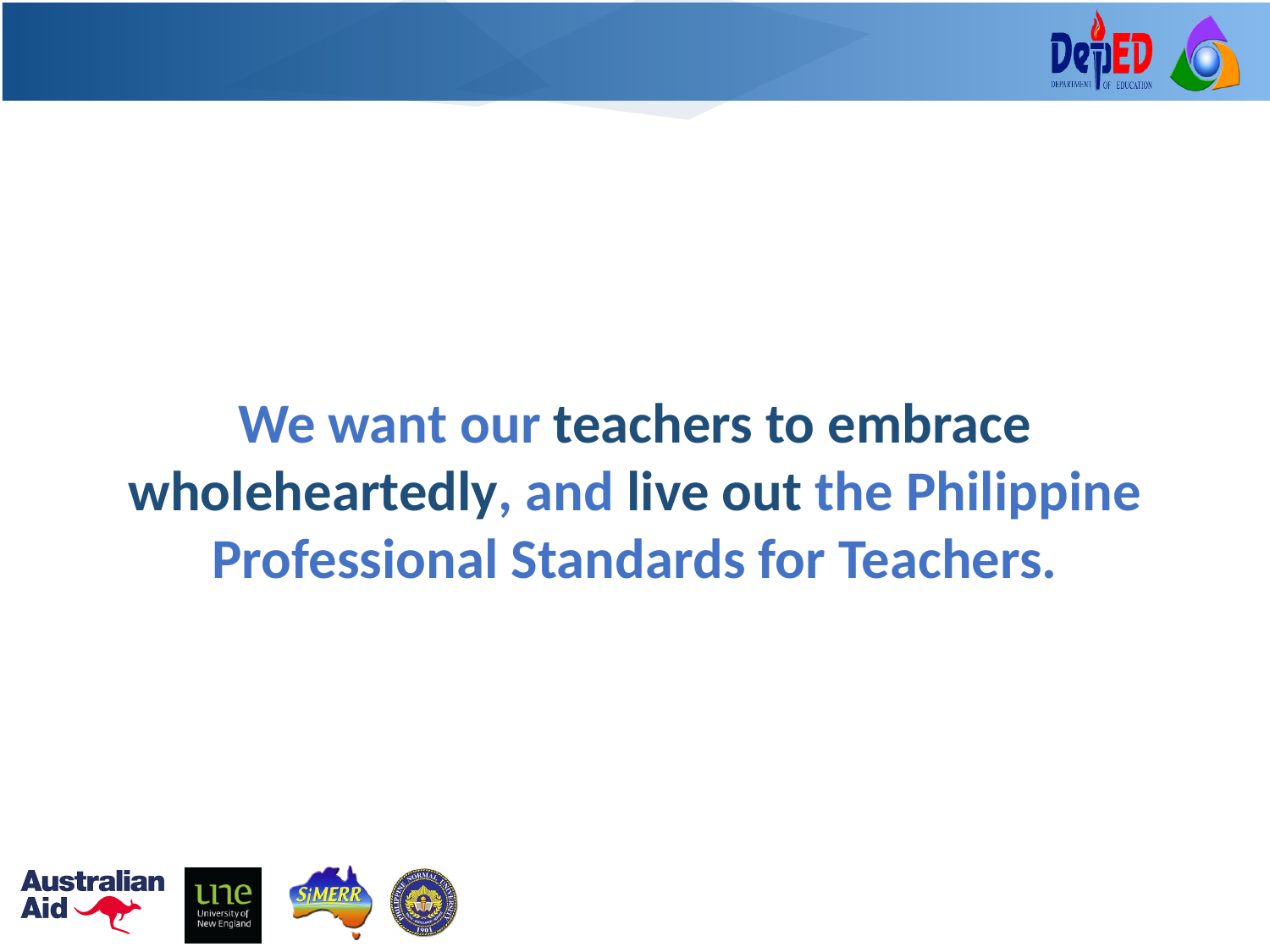

7

We want our teachers to embrace wholeheartedly, and live out the Philippine Professional Standards for Teachers.